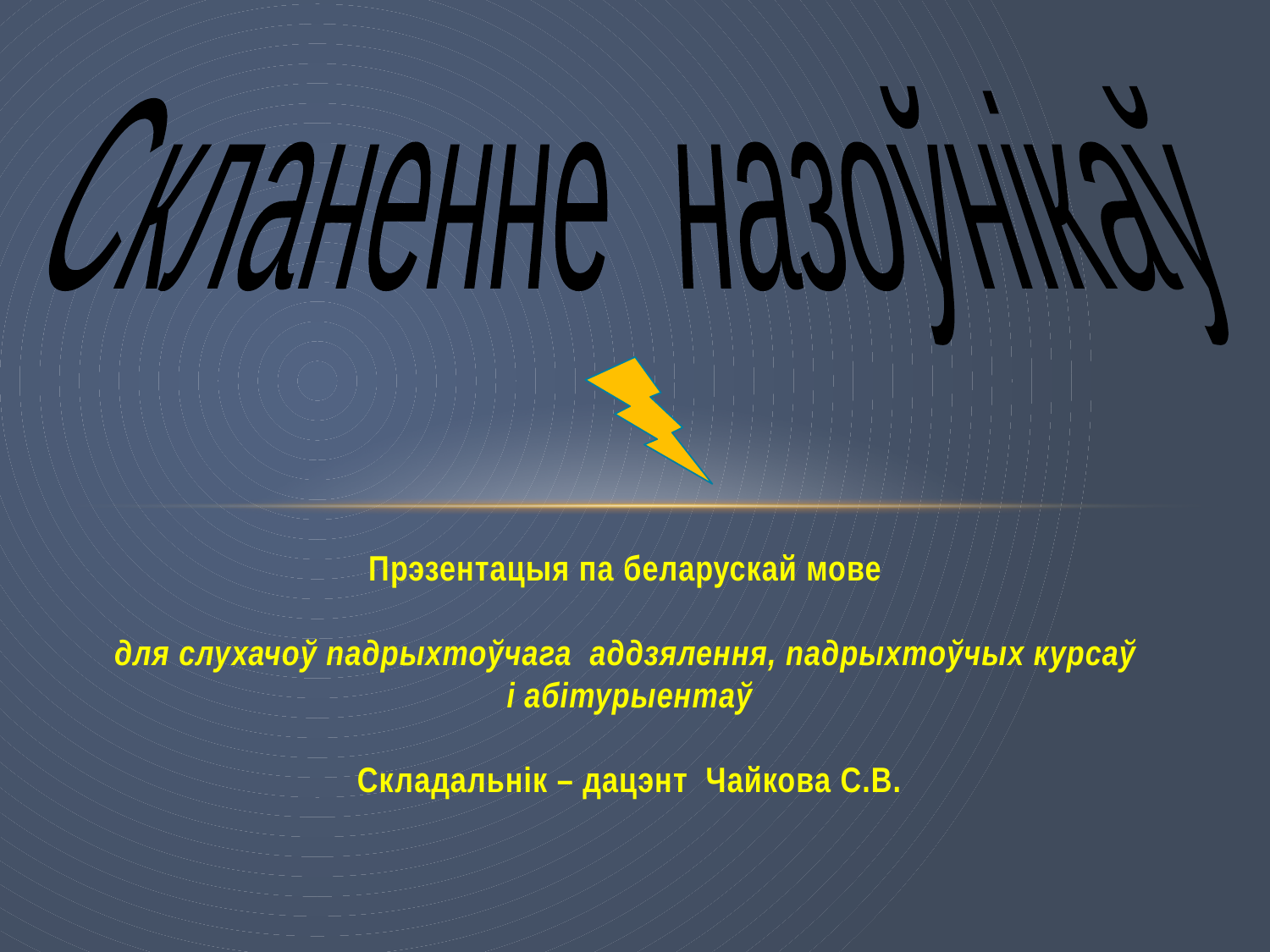

Скланенне  назоўнікаў

Прэзентацыя па беларускай мове
для слухачоў падрыхтоўчага  аддзялення, падрыхтоўчых курсаў
і абітурыентаў
Складальнік – дацэнт  Чайкова С.В.